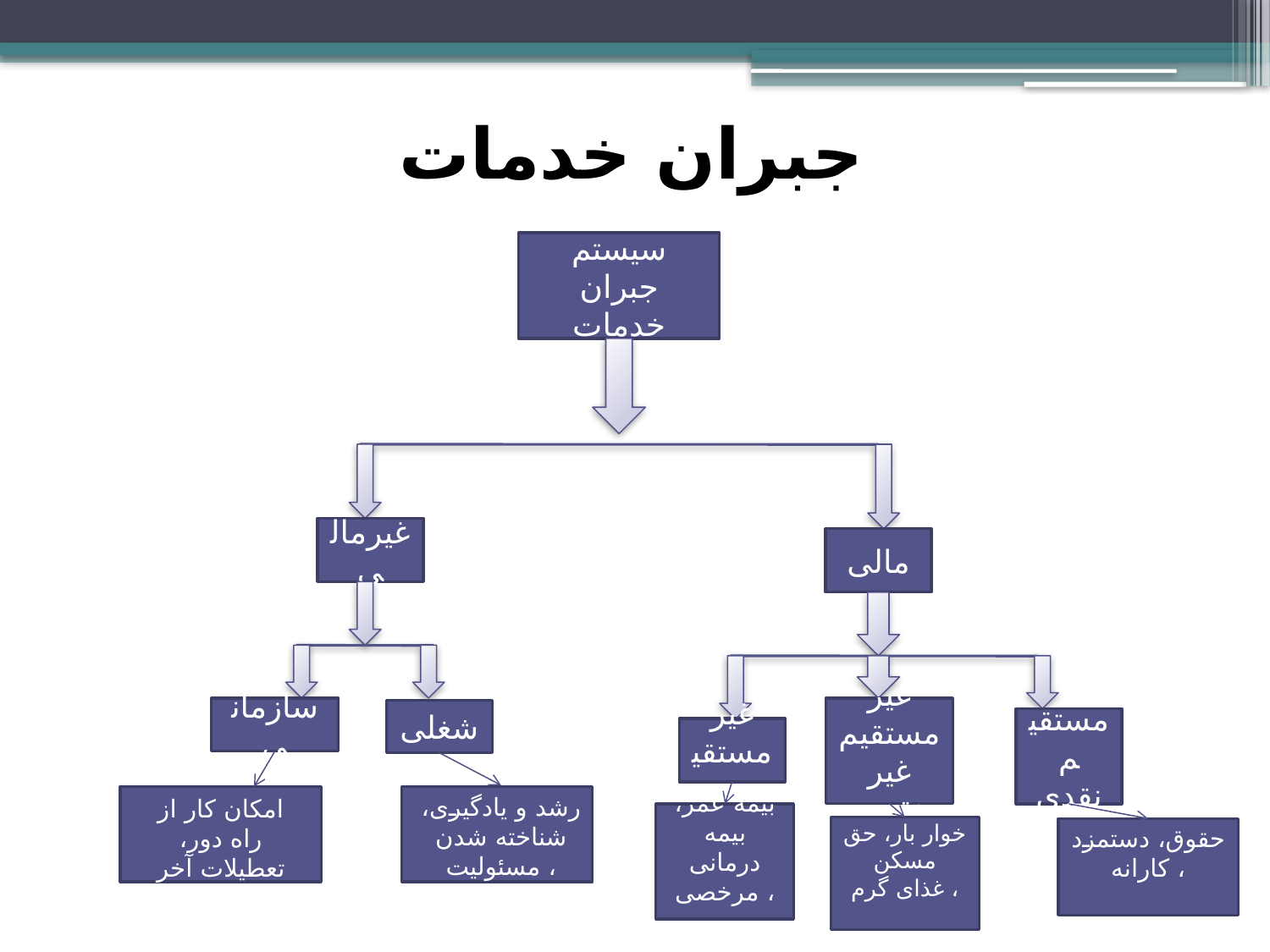

# جبران خدمات
سیستم جبران خدمات

غیرمالی
مالی

غیر مستقیم غیر نقدی
سازمانی
شغلی
مستقیم نقدی
غیر مستقیم
رشد و یادگیری، شناخته شدن
، مسئولیت

امکان کار از راه دور، تعطیلات آخر هفته
، شرایط کار مساعد

بیمه عمر، بیمه درمانی
، مرخصی

خوار بار، حق مسکن
، غذای گرم

حقوق، دستمزد
، کارانه